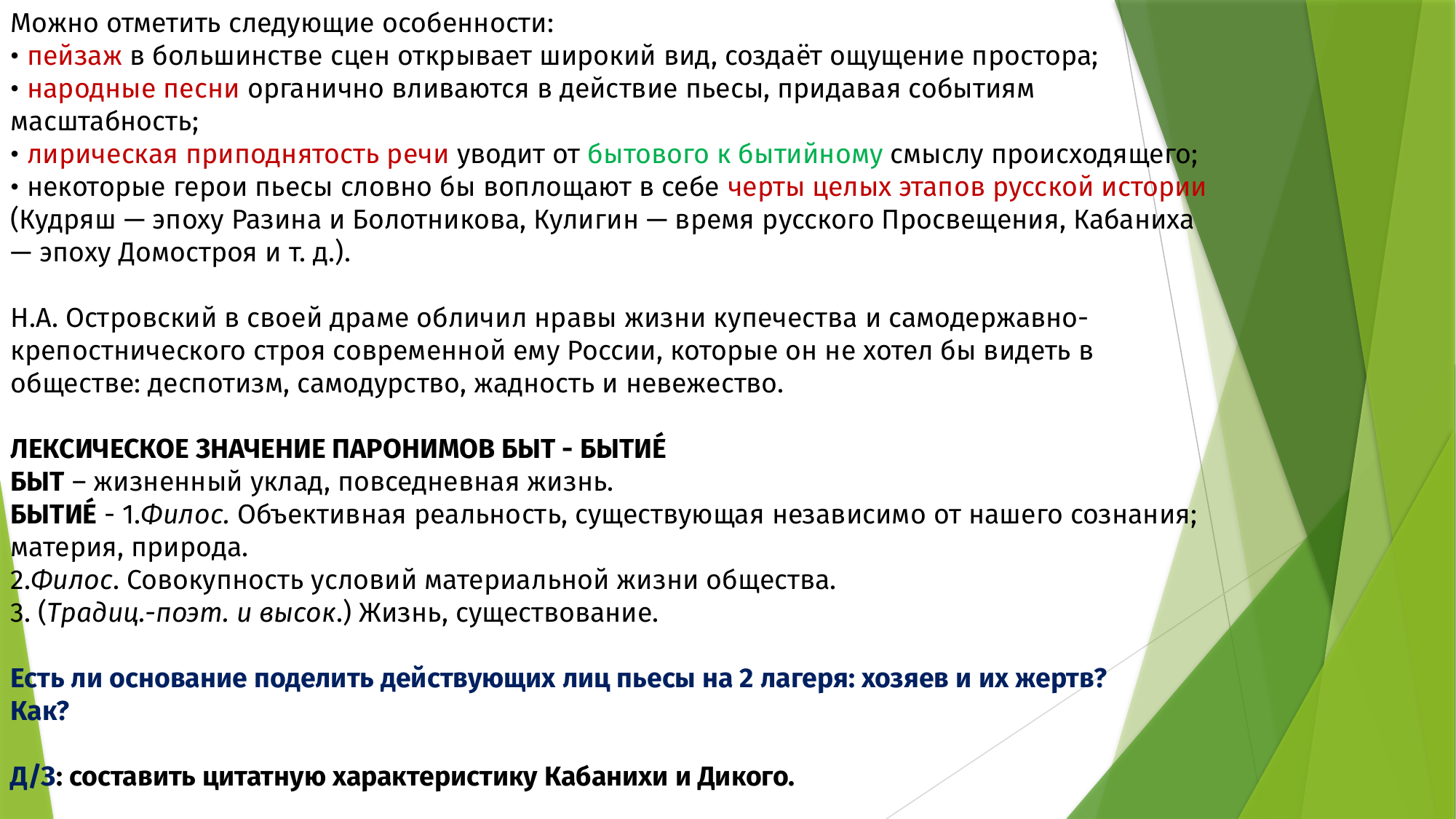

Можно отметить следующие особенности:
• пейзаж в большинстве сцен открывает широкий вид, создаёт ощущение простора;
• народные песни органично вливаются в действие пьесы, придавая событиям масштабность;
• лирическая приподнятость речи уводит от бытового к бытийному смыслу происходящего;
• некоторые герои пьесы словно бы воплощают в себе черты целых этапов русской истории (Кудряш — эпоху Разина и Болотникова, Кулигин — время русского Просвещения, Кабаниха — эпоху Домостроя и т. д.).

Н.А. Островский в своей драме обличил нравы жизни купечества и самодержавно-крепостнического строя современной ему России, которые он не хотел бы видеть в обществе: деспотизм, самодурство, жадность и невежество.

ЛЕКСИЧЕСКОЕ ЗНАЧЕНИЕ ПАРОНИМОВ БЫТ - БЫТИÉ
БЫТ – жизненный уклад, повседневная жизнь.
БЫТИÉ - 1.Филос. Объективная реальность, существующая независимо от нашего сознания; материя, природа.
2.Филос. Совокупность условий материальной жизни общества.
3. (Традиц.-поэт. и высок.) Жизнь, существование.
Есть ли основание поделить действующих лиц пьесы на 2 лагеря: хозяев и их жертв?
Как?

Д/З: составить цитатную характеристику Кабанихи и Дикого.